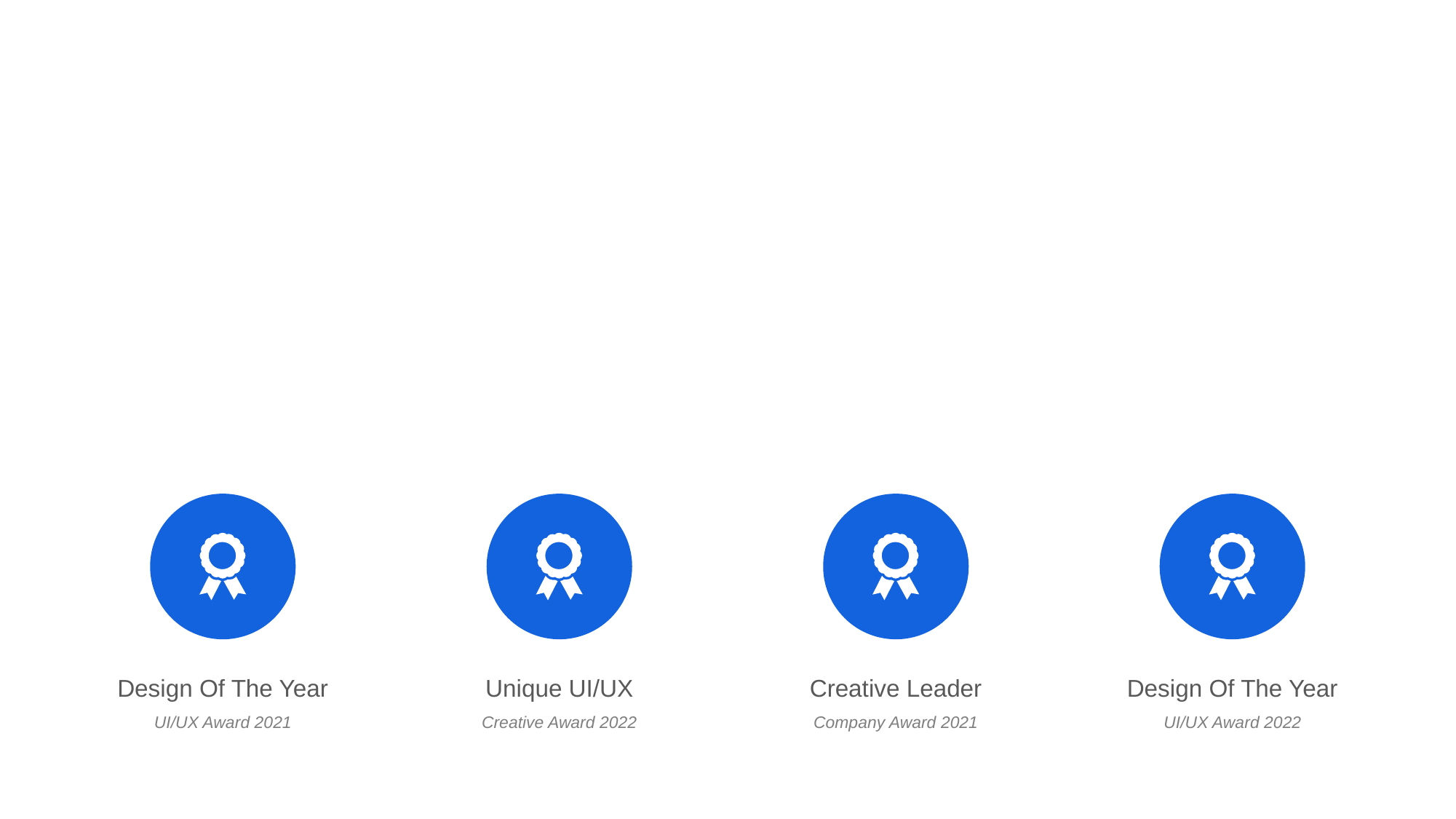

Achievement

Design Of The Year
Unique UI/UX
Creative Leader
Design Of The Year
UI/UX Award 2021
Creative Award 2022
Company Award 2021
UI/UX Award 2022